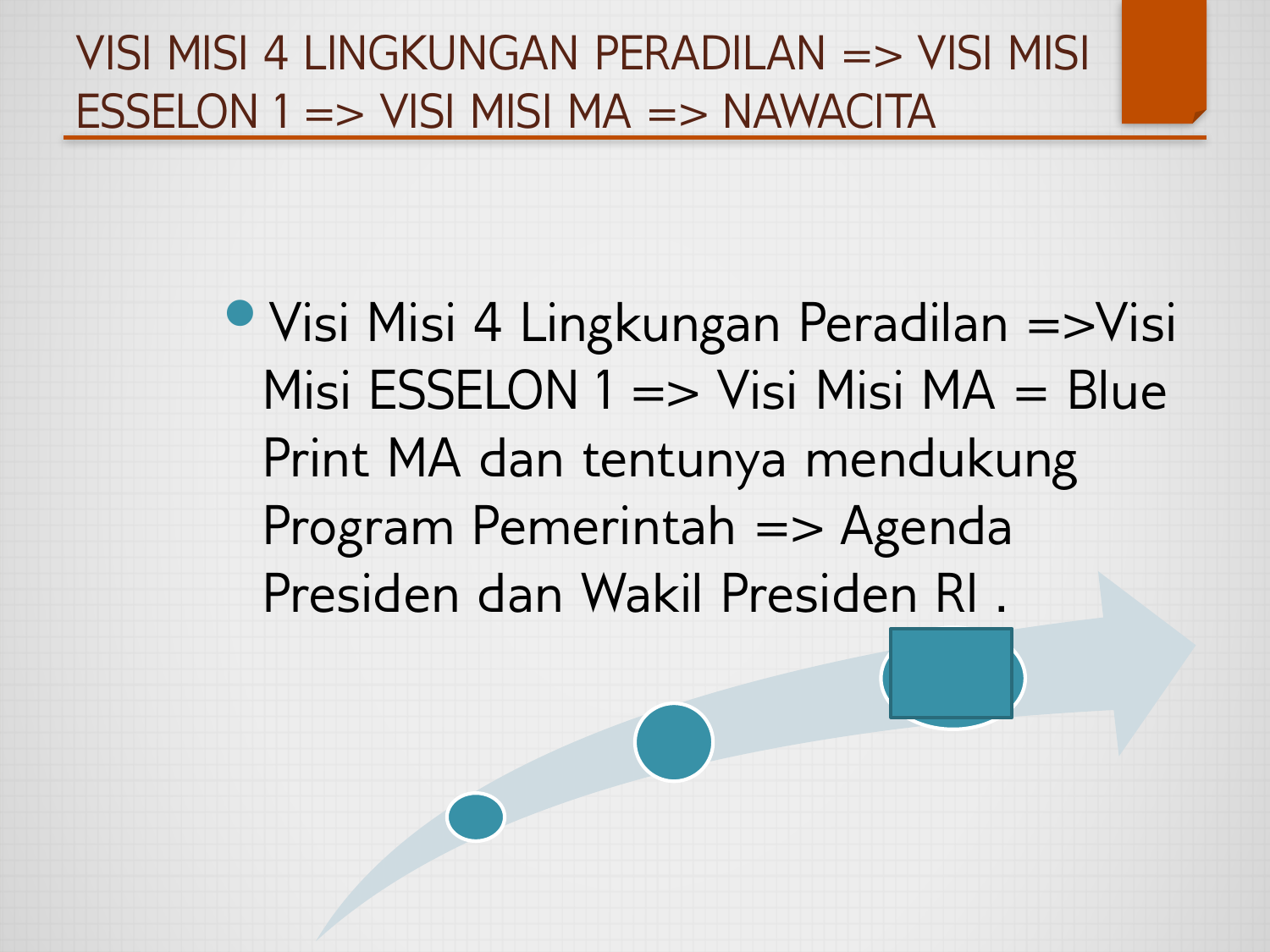

# VISI MISI 4 LINGKUNGAN PERADILAN => VISI MISI ESSELON 1 => VISI MISI MA => NAWACITA

Visi Misi 4 Lingkungan Peradilan =>Visi Misi ESSELON 1 => Visi Misi MA = Blue Print MA dan tentunya mendukung Program Pemerintah => Agenda Presiden dan Wakil Presiden RI .